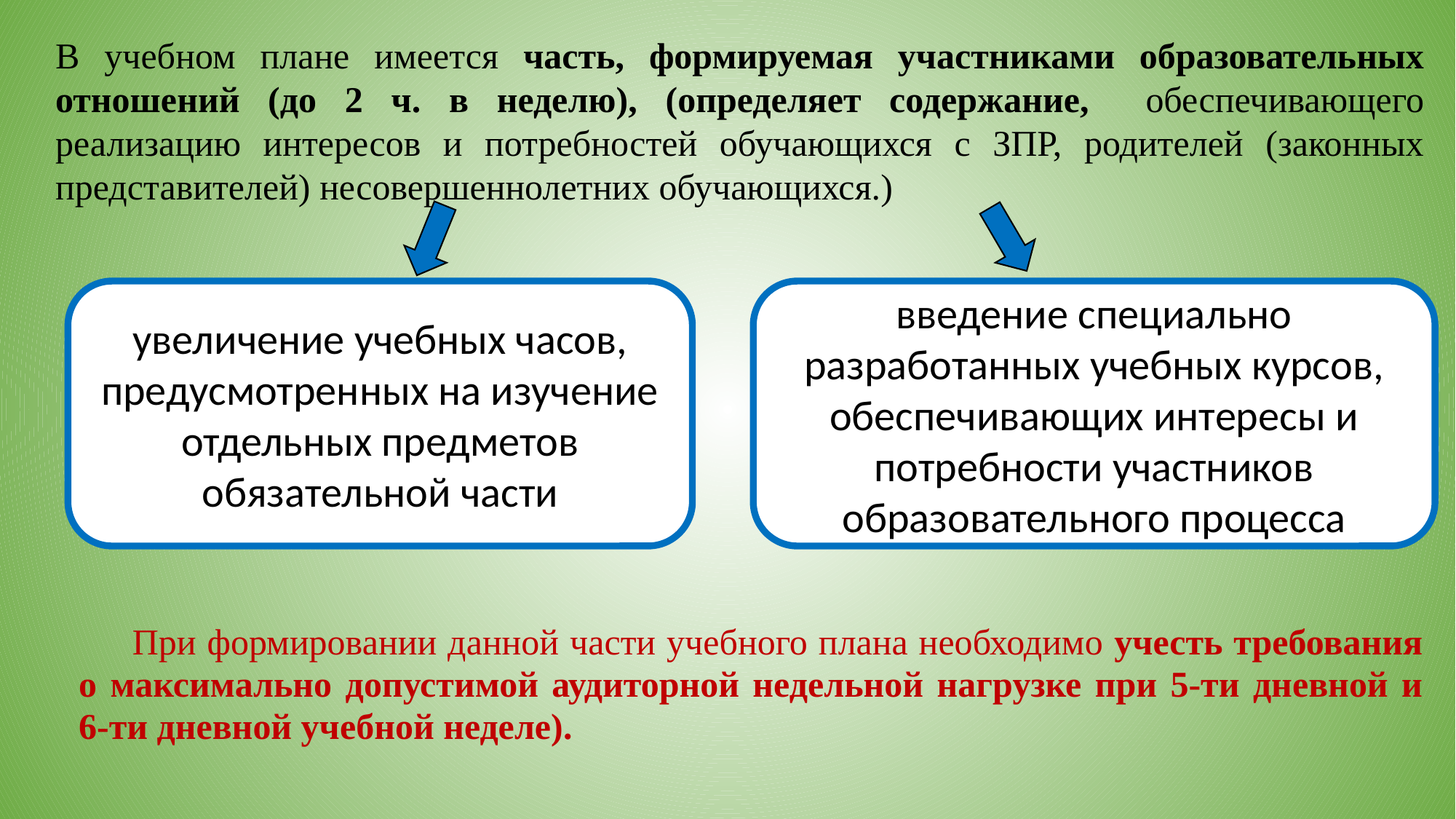

В учебном плане имеется часть, формируемая участниками образовательных отношений (до 2 ч. в неделю), (определяет содержание,  обеспечивающего реализацию интересов и потребностей обучающихся с ЗПР, родителей (законных представителей) несовершеннолетних обучающихся.)

введение специально разработанных учебных курсов, обеспечивающих интересы и потребности участников образовательного процесса
увеличение учебных часов, предусмотренных на изучение отдельных предметов обязательной части
При формировании данной части учебного плана необходимо учесть требования о максимально допустимой аудиторной недельной нагрузке при 5-ти дневной и 6-ти дневной учебной неделе).